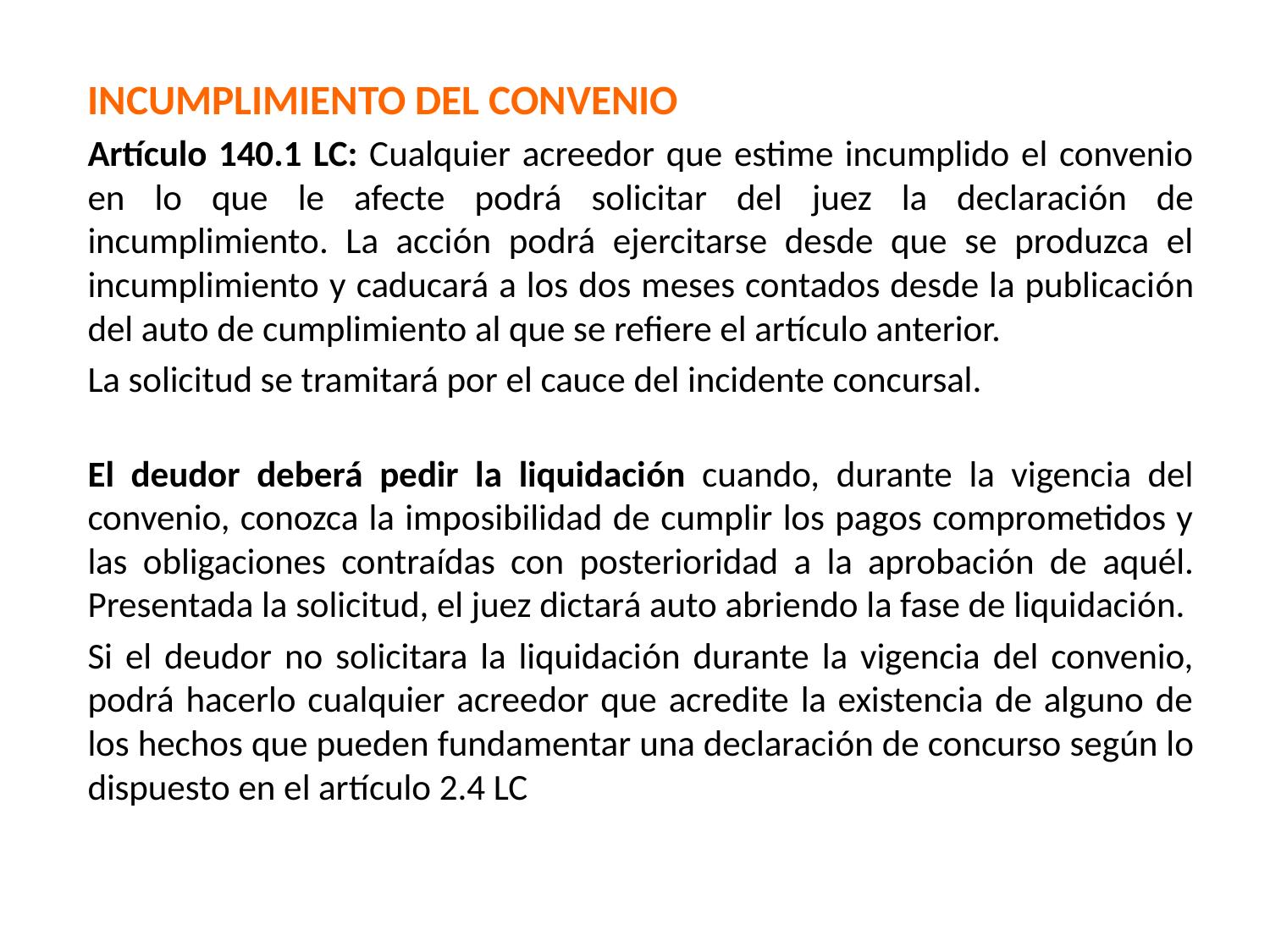

INCUMPLIMIENTO DEL CONVENIO
Artículo 140.1 LC: Cualquier acreedor que estime incumplido el convenio en lo que le afecte podrá solicitar del juez la declaración de incumplimiento. La acción podrá ejercitarse desde que se produzca el incumplimiento y caducará a los dos meses contados desde la publicación del auto de cumplimiento al que se refiere el artículo anterior.
La solicitud se tramitará por el cauce del incidente concursal.
El deudor deberá pedir la liquidación cuando, durante la vigencia del convenio, conozca la imposibilidad de cumplir los pagos comprometidos y las obligaciones contraídas con posterioridad a la aprobación de aquél. Presentada la solicitud, el juez dictará auto abriendo la fase de liquidación.
Si el deudor no solicitara la liquidación durante la vigencia del convenio, podrá hacerlo cualquier acreedor que acredite la existencia de alguno de los hechos que pueden fundamentar una declaración de concurso según lo dispuesto en el artículo 2.4 LC